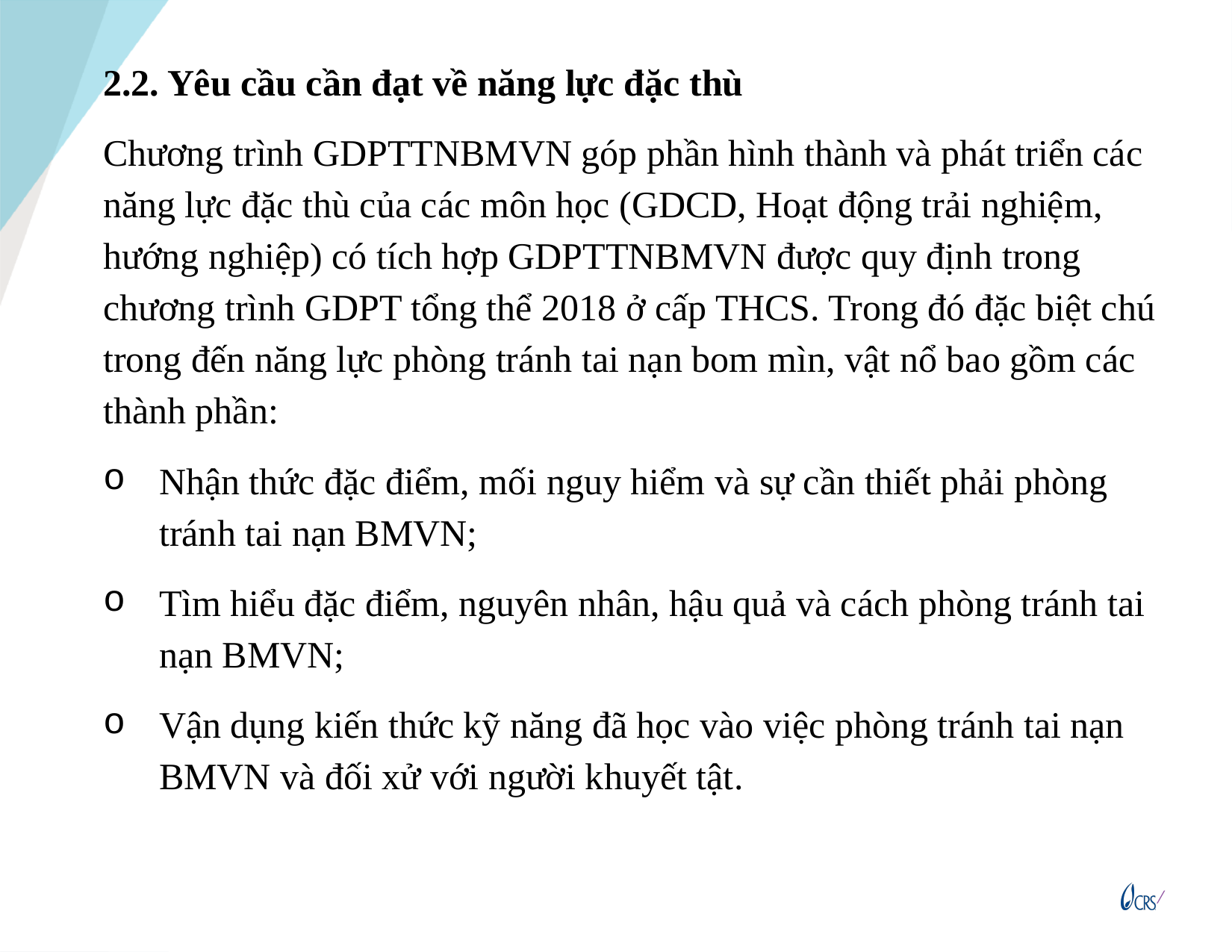

2.2. Yêu cầu cần đạt về năng lực đặc thù
Chương trình GDPTTNBMVN góp phần hình thành và phát triển các năng lực đặc thù của các môn học (GDCD, Hoạt động trải nghiệm, hướng nghiệp) có tích hợp GDPTTNBMVN được quy định trong chương trình GDPT tổng thể 2018 ở cấp THCS. Trong đó đặc biệt chú trong đến năng lực phòng tránh tai nạn bom mìn, vật nổ bao gồm các thành phần:
Nhận thức đặc điểm, mối nguy hiểm và sự cần thiết phải phòng tránh tai nạn BMVN;
Tìm hiểu đặc điểm, nguyên nhân, hậu quả và cách phòng tránh tai nạn BMVN;
Vận dụng kiến thức kỹ năng đã học vào việc phòng tránh tai nạn BMVN và đối xử với người khuyết tật.
11